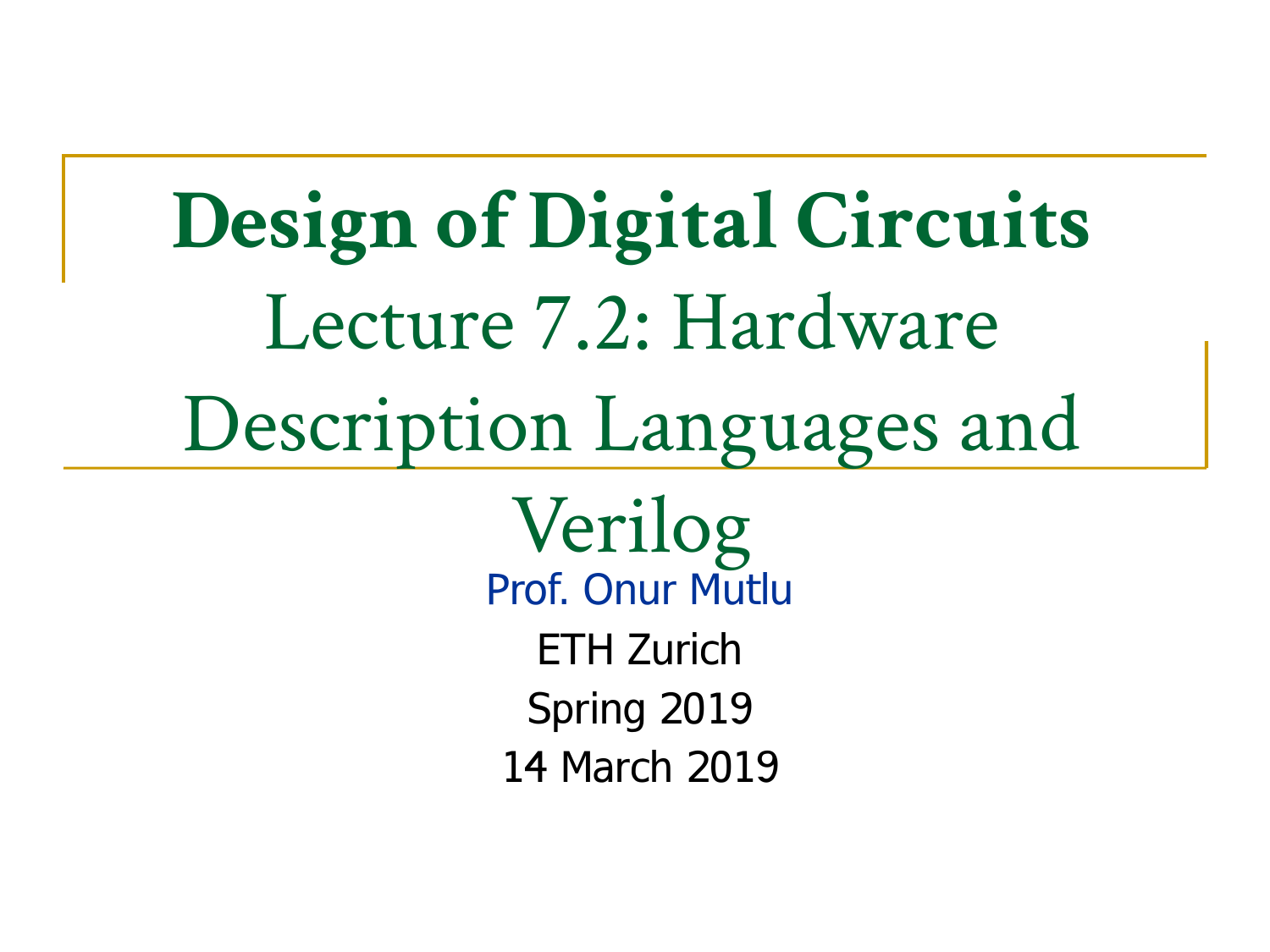

# Design of Digital Circuits Lecture 7.2: Hardware Description Languages and Verilog

Prof. Onur Mutlu
ETH Zurich
Spring 2019
14 March 2019